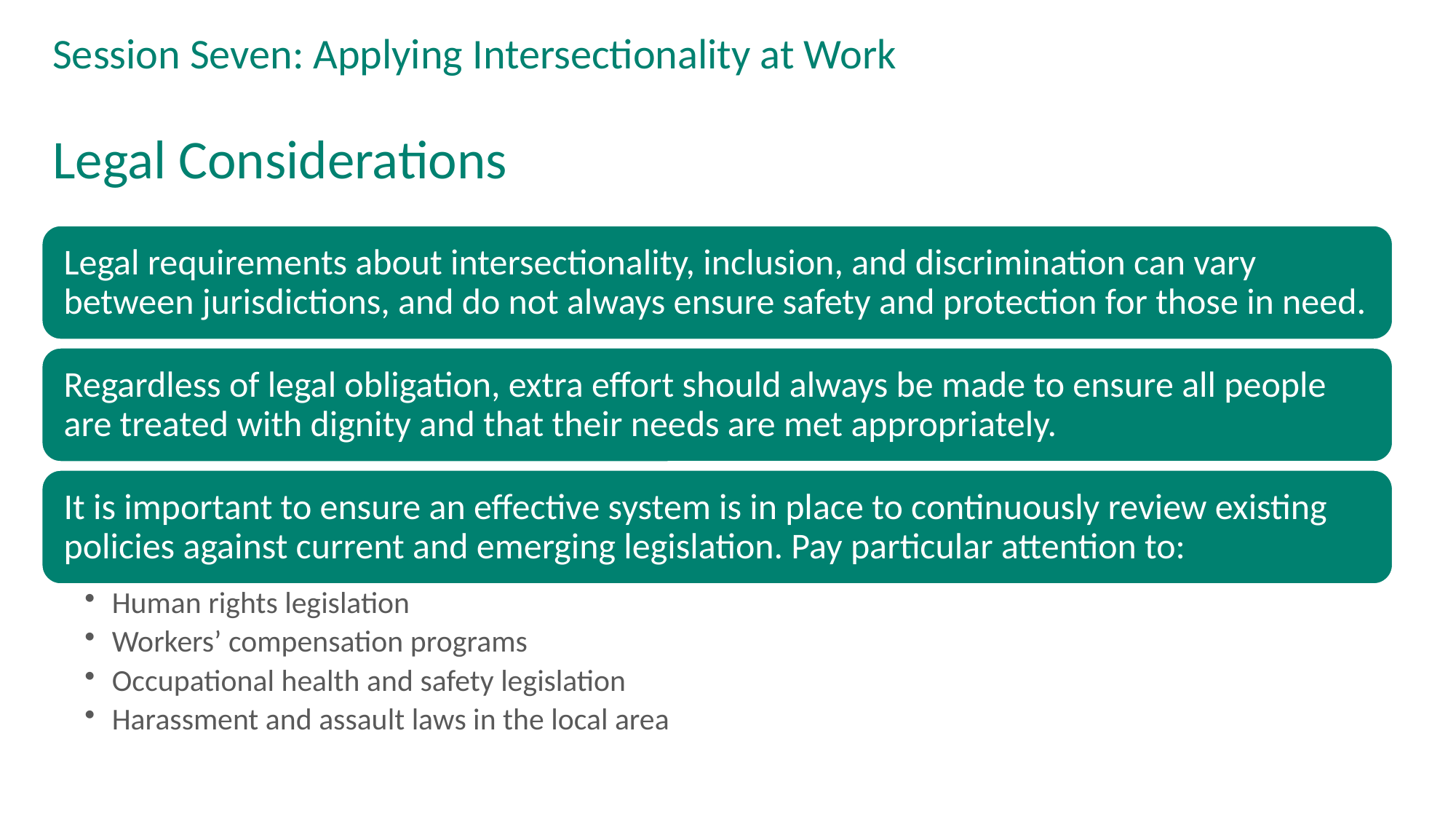

# Session Seven: Applying Intersectionality at Work
Legal Considerations
Legal requirements about intersectionality, inclusion, and discrimination can vary between jurisdictions, and do not always ensure safety and protection for those in need.
Regardless of legal obligation, extra effort should always be made to ensure all people are treated with dignity and that their needs are met appropriately.
It is important to ensure an effective system is in place to continuously review existing policies against current and emerging legislation. Pay particular attention to:
Human rights legislation
Workers’ compensation programs
Occupational health and safety legislation
Harassment and assault laws in the local area